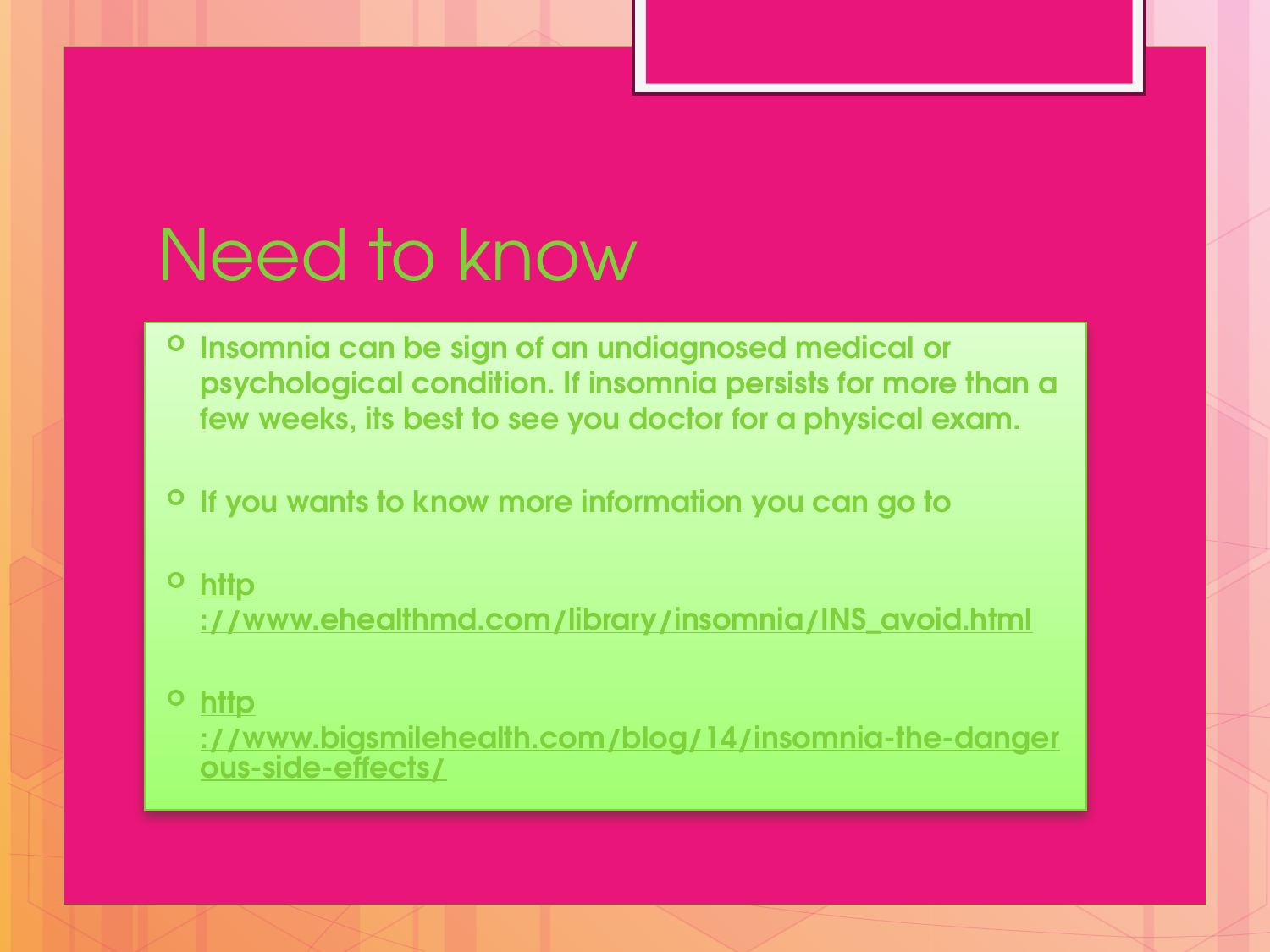

# Need to know
Insomnia can be sign of an undiagnosed medical or psychological condition. If insomnia persists for more than a few weeks, its best to see you doctor for a physical exam.

If you wants to know more information you can go to

http://www.ehealthmd.com/library/insomnia/INS_avoid.html

http://www.bigsmilehealth.com/blog/14/insomnia-the-dangerous-side-effects/